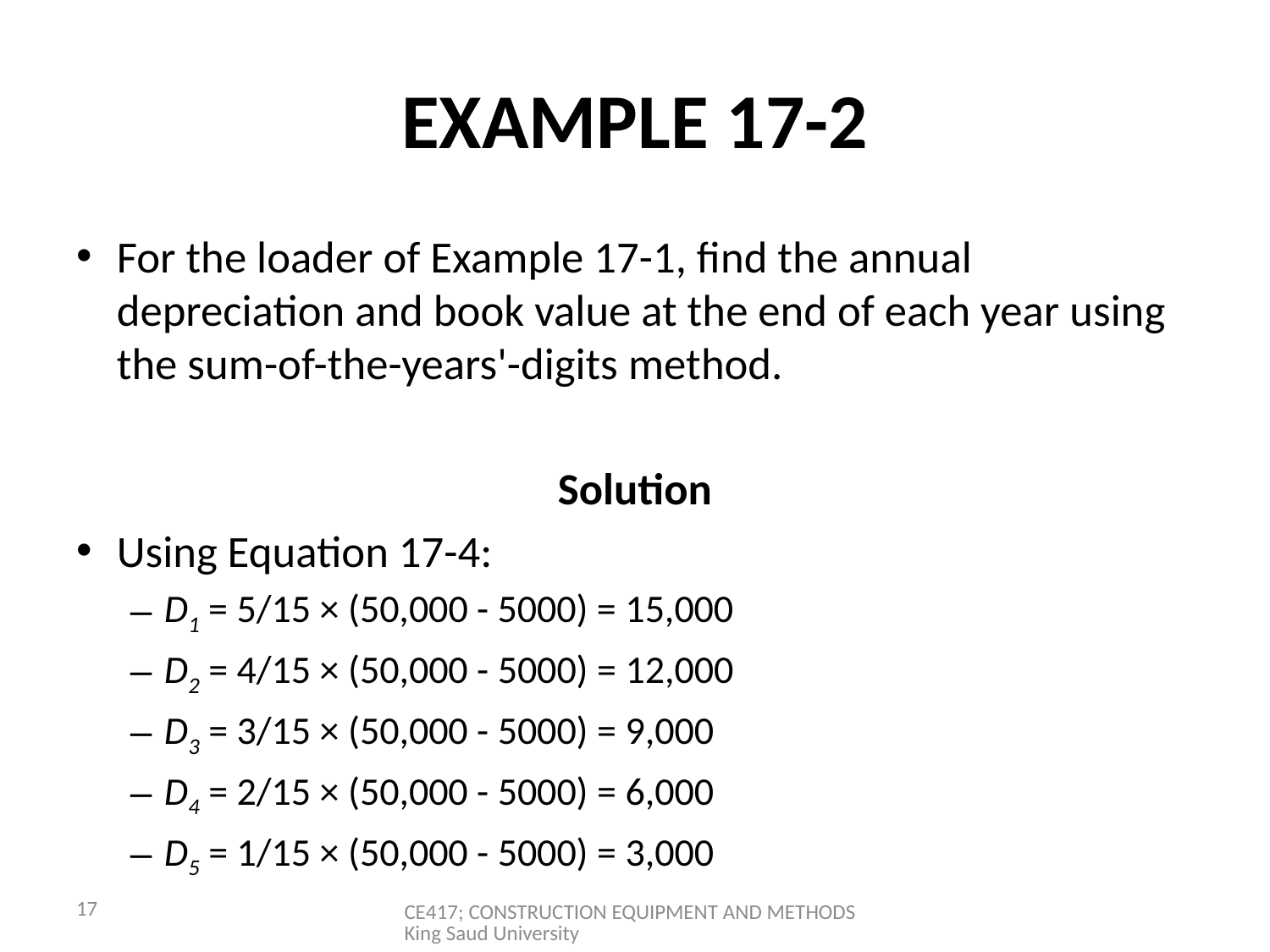

# EXAMPLE 17-2
For the loader of Example 17-1, find the annual depreciation and book value at the end of each year using the sum-of-the-years'-digits method.

Solution
Using Equation 17-4:
D1 = 5/15 × (50,000 - 5000) = 15,000
D2 = 4/15 × (50,000 - 5000) = 12,000
D3 = 3/15 × (50,000 - 5000) = 9,000
D4 = 2/15 × (50,000 - 5000) = 6,000
D5 = 1/15 × (50,000 - 5000) = 3,000

17
CE417; CONSTRUCTION EQUIPMENT AND METHODS King Saud University